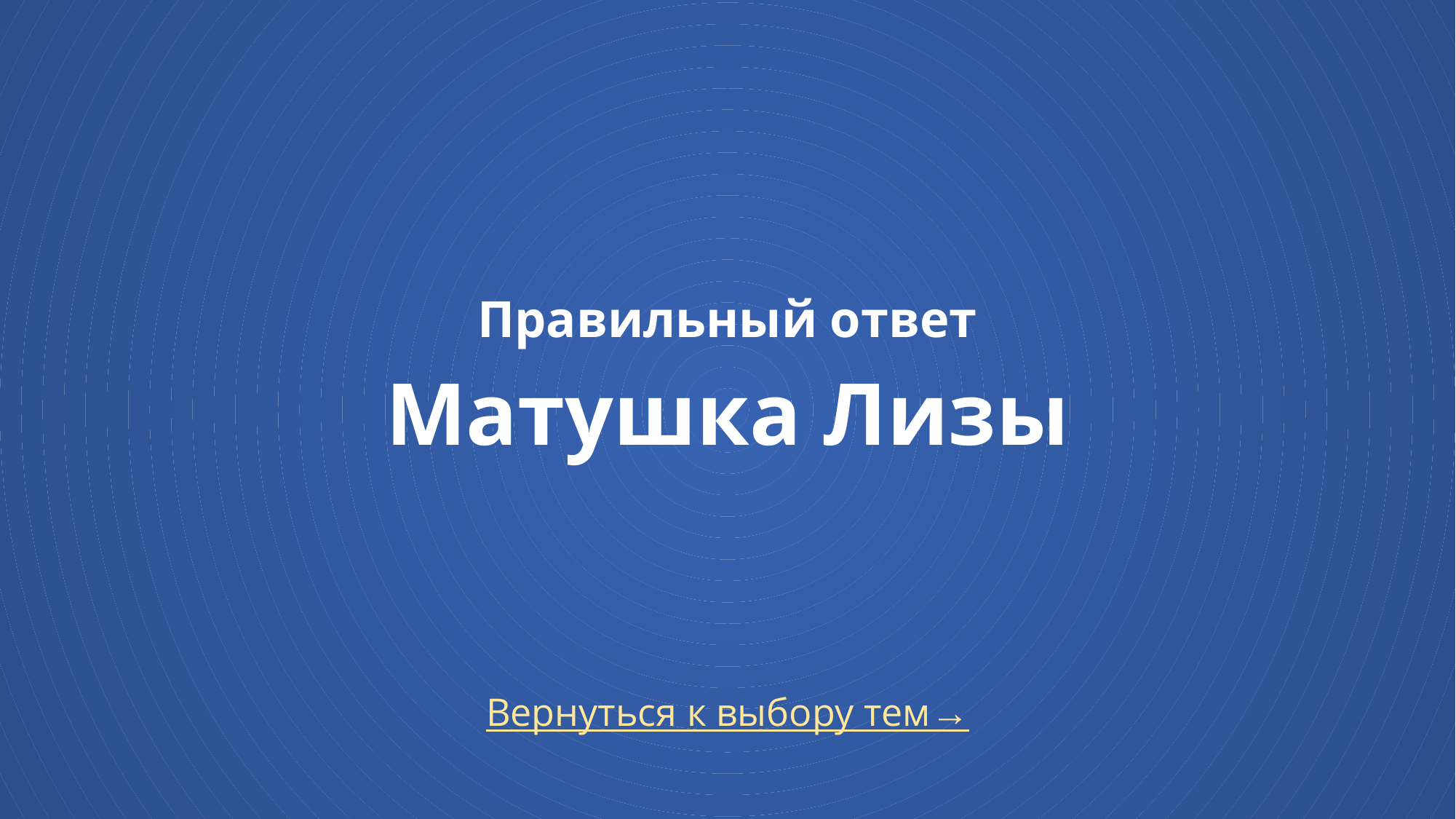

# Правильный ответ Матушка Лизы
Вернуться к выбору тем→